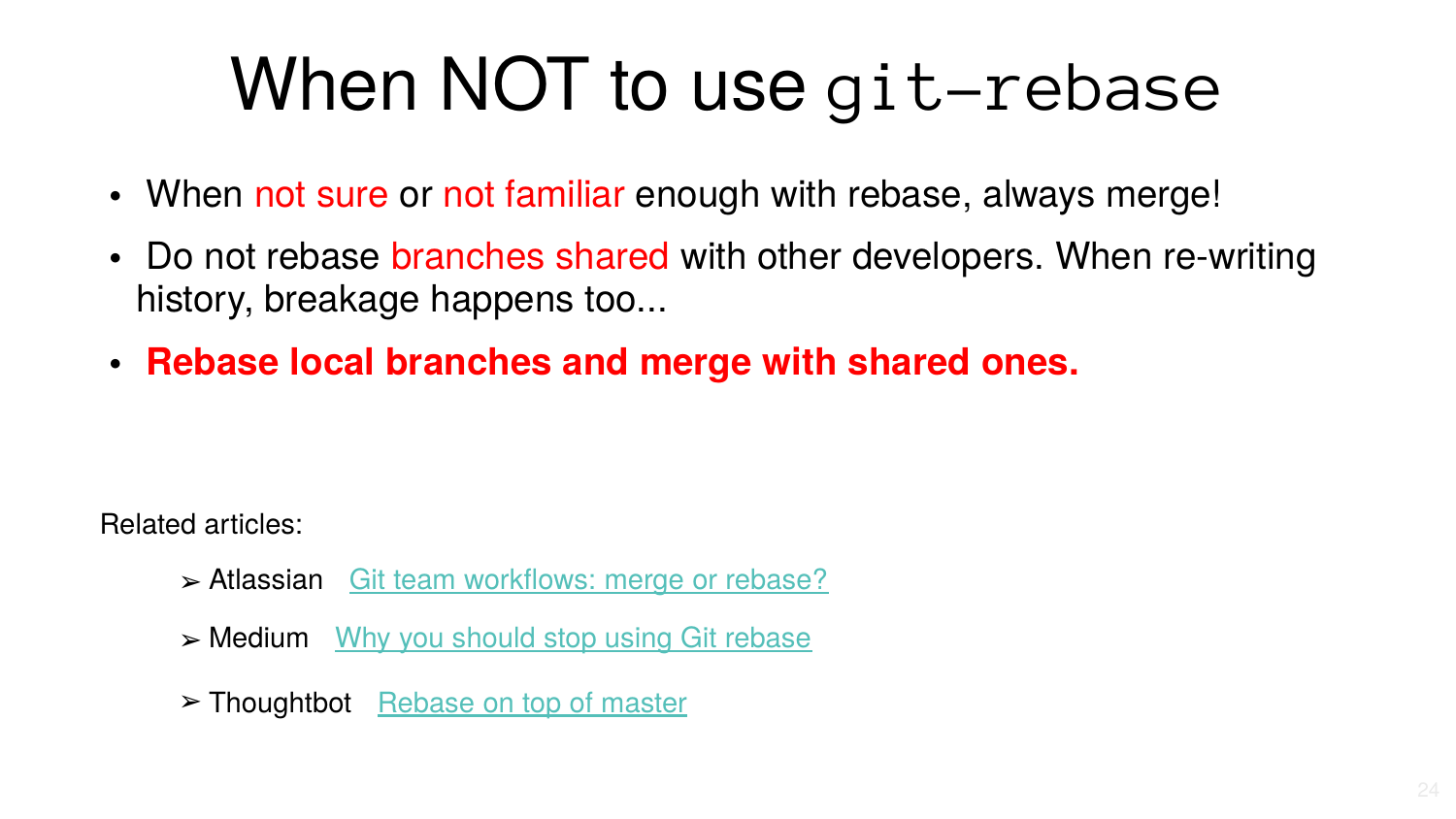

# When NOT to use git-rebase
 When not sure or not familiar enough with rebase, always merge!
 Do not rebase branches shared with other developers. When re-writing history, breakage happens too...
 Rebase local branches and merge with shared ones.

Related articles:
Atlassian - Git team workflows: merge or rebase?
Medium - Why you should stop using Git rebase
Thoughtbot - Rebase on top of master (useful for pull requests)
24